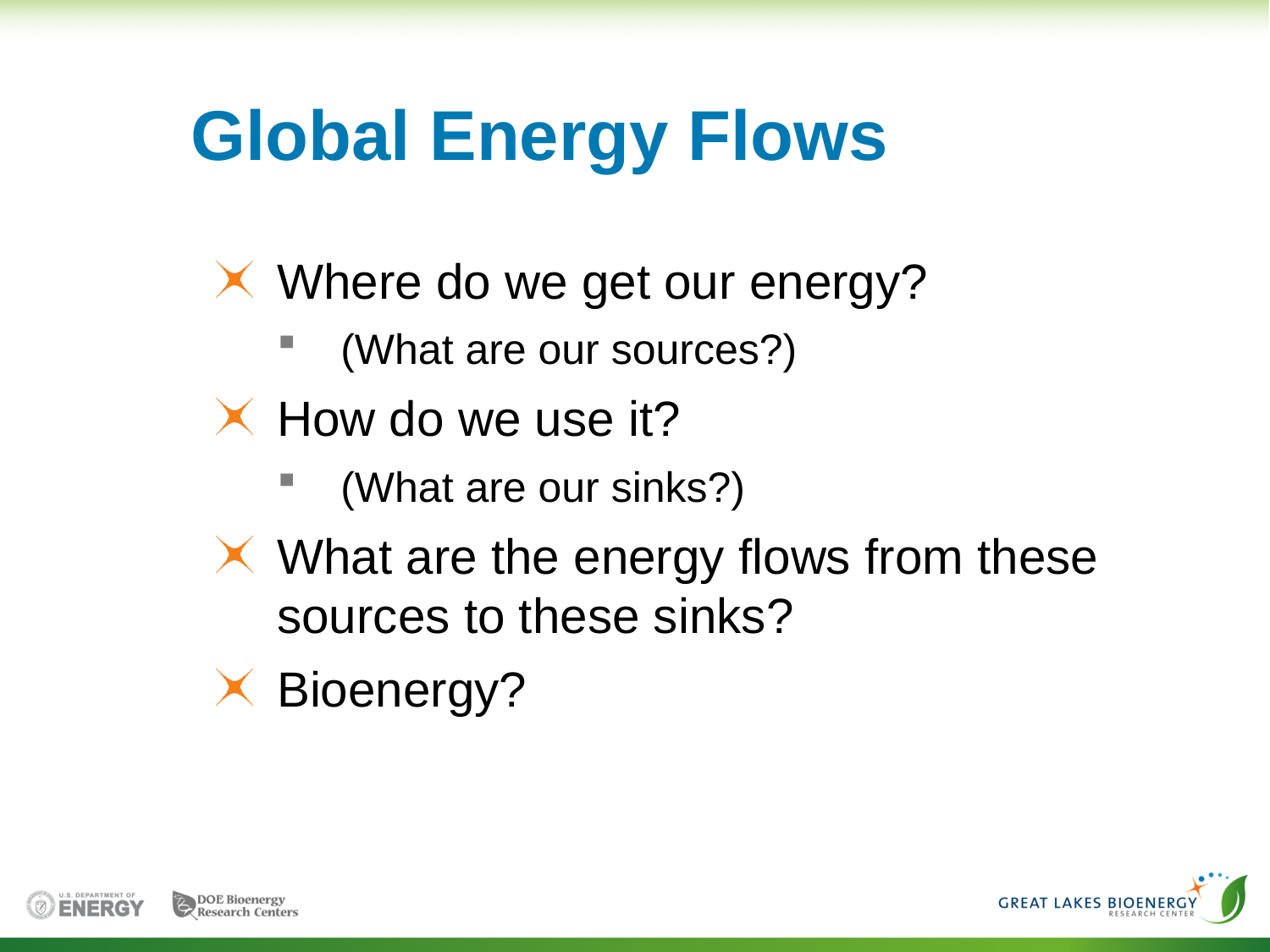

Global Energy Flows
Where do we get our energy?
(What are our sources?)
How do we use it?
(What are our sinks?)
What are the energy flows from these sources to these sinks?
Bioenergy?